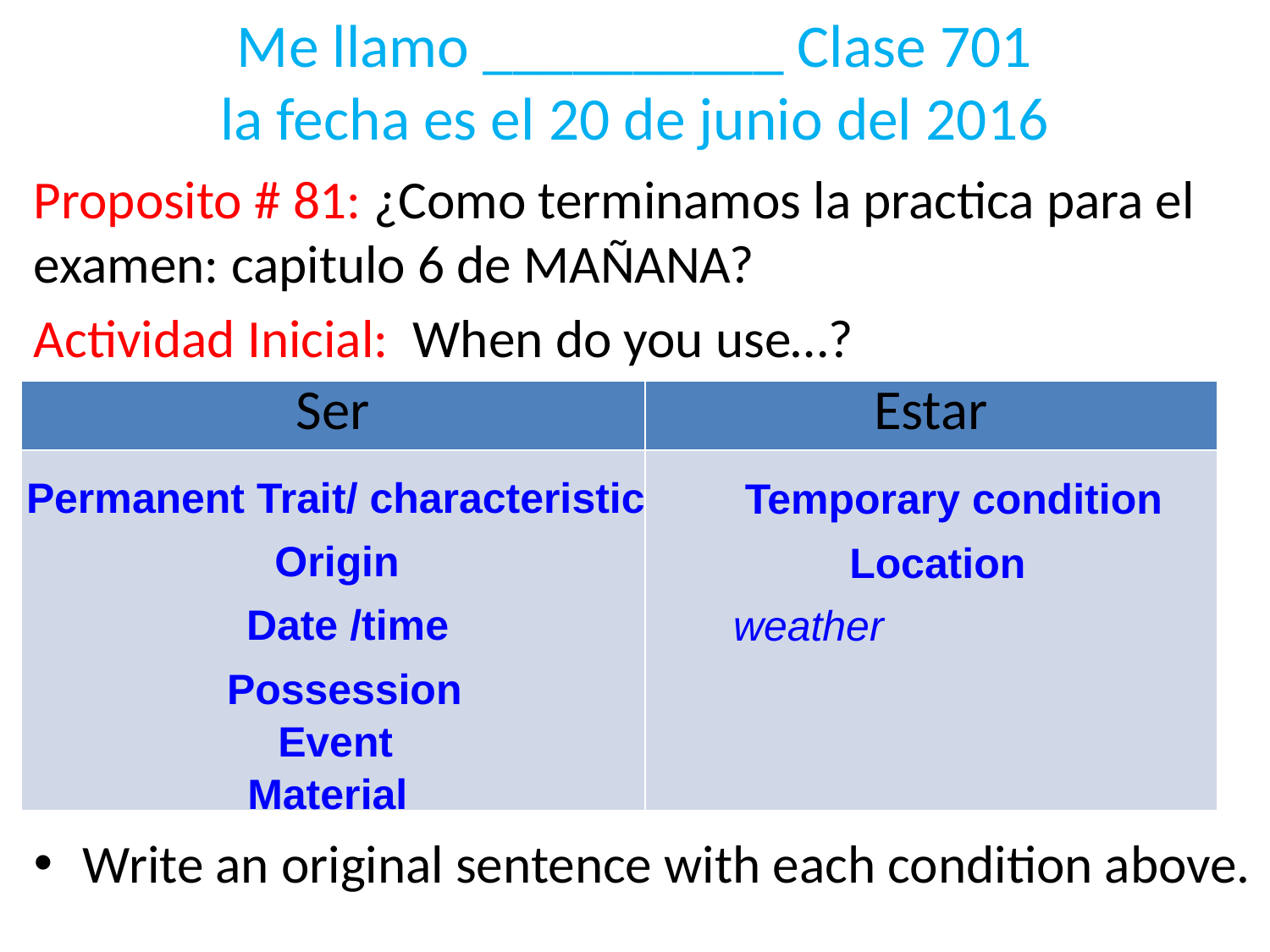

# Me llamo __________ Clase 701 la fecha es el 20 de junio del 2016
Proposito # 81: ¿Como terminamos la practica para el examen: capitulo 6 de MAÑANA?
Actividad Inicial:  When do you use…?

Write an original sentence with each condition above.

| Ser | Estar |
| --- | --- |
|  |  |
Permanent Trait/ characteristic
Temporary condition
Origin
Location
Date /time
weather
Possession
Event
Material